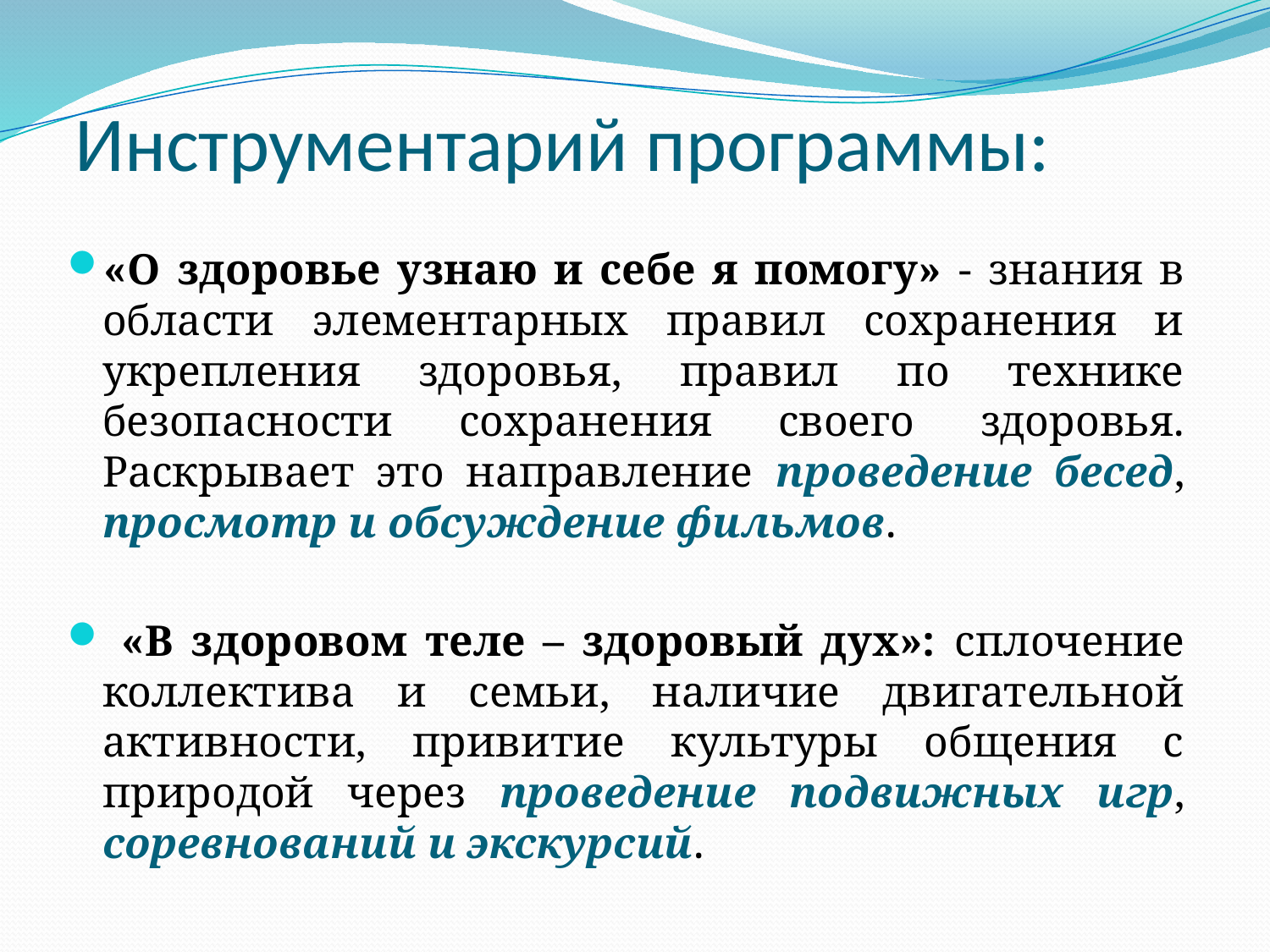

# Инструментарий программы:
«О здоровье узнаю и себе я помогу» - знания в области элементарных правил сохранения и укрепления здоровья, правил по технике безопасности сохранения своего здоровья. Раскрывает это направление проведение бесед, просмотр и обсуждение фильмов.

 «В здоровом теле – здоровый дух»: сплочение коллектива и семьи, наличие двигательной активности, привитие культуры общения с природой через проведение подвижных игр, соревнований и экскурсий.